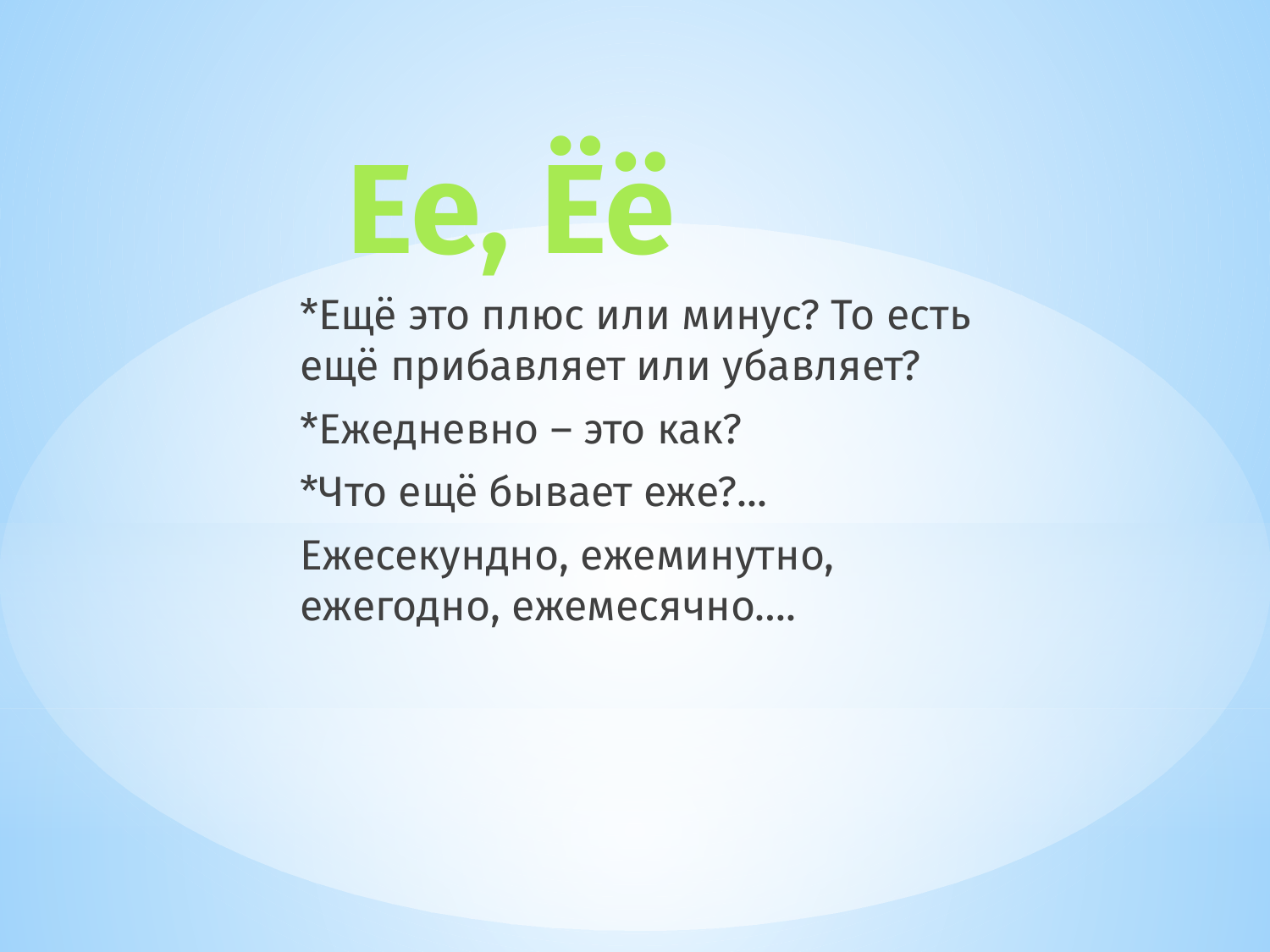

# Ее, Ёё
*Ещё это плюс или минус? То есть ещё прибавляет или убавляет?
*Ежедневно – это как?
*Что ещё бывает еже?...
Ежесекундно, ежеминутно, ежегодно, ежемесячно….